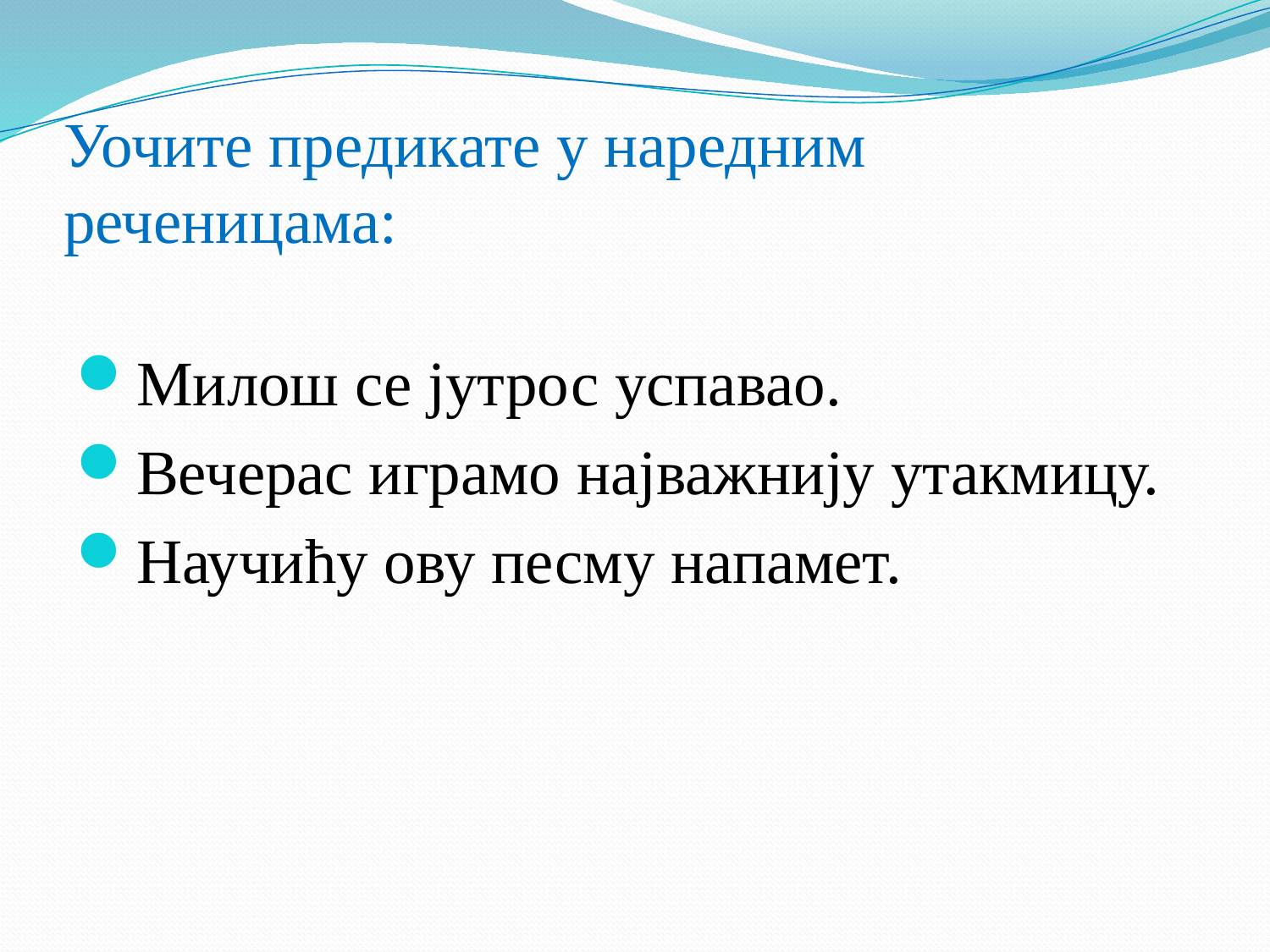

# Уочите предикате у наредним реченицама:

Милош се јутрос успавао.
Вечерас играмо најважнију утакмицу.
Научићу ову песму напамет.